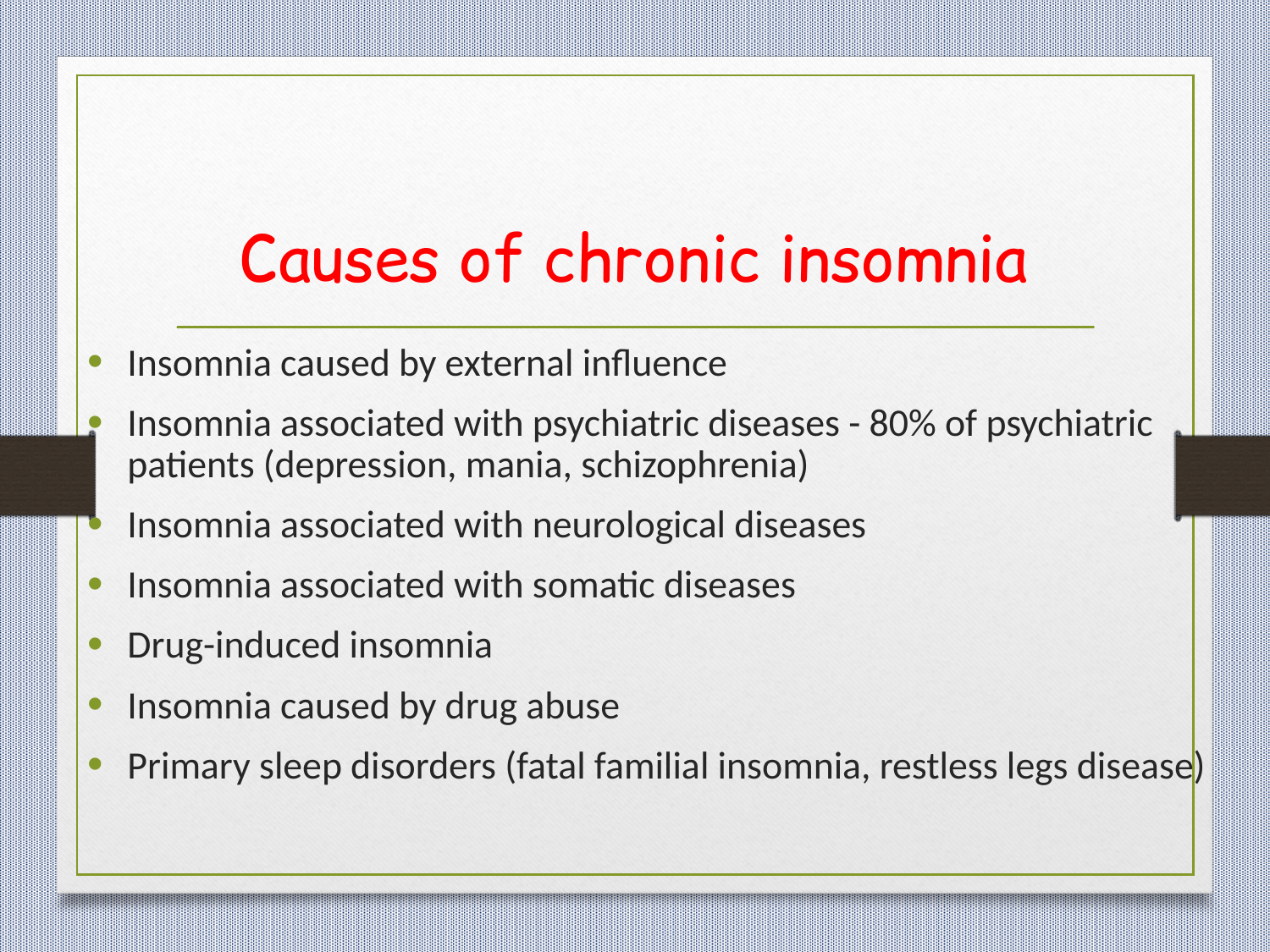

# Causes of chronic insomnia
Insomnia caused by external influence
Insomnia associated with psychiatric diseases - 80% of psychiatric patients (depression, mania, schizophrenia)
Insomnia associated with neurological diseases
Insomnia associated with somatic diseases
Drug-induced insomnia
Insomnia caused by drug abuse
Primary sleep disorders (fatal familial insomnia, restless legs disease)